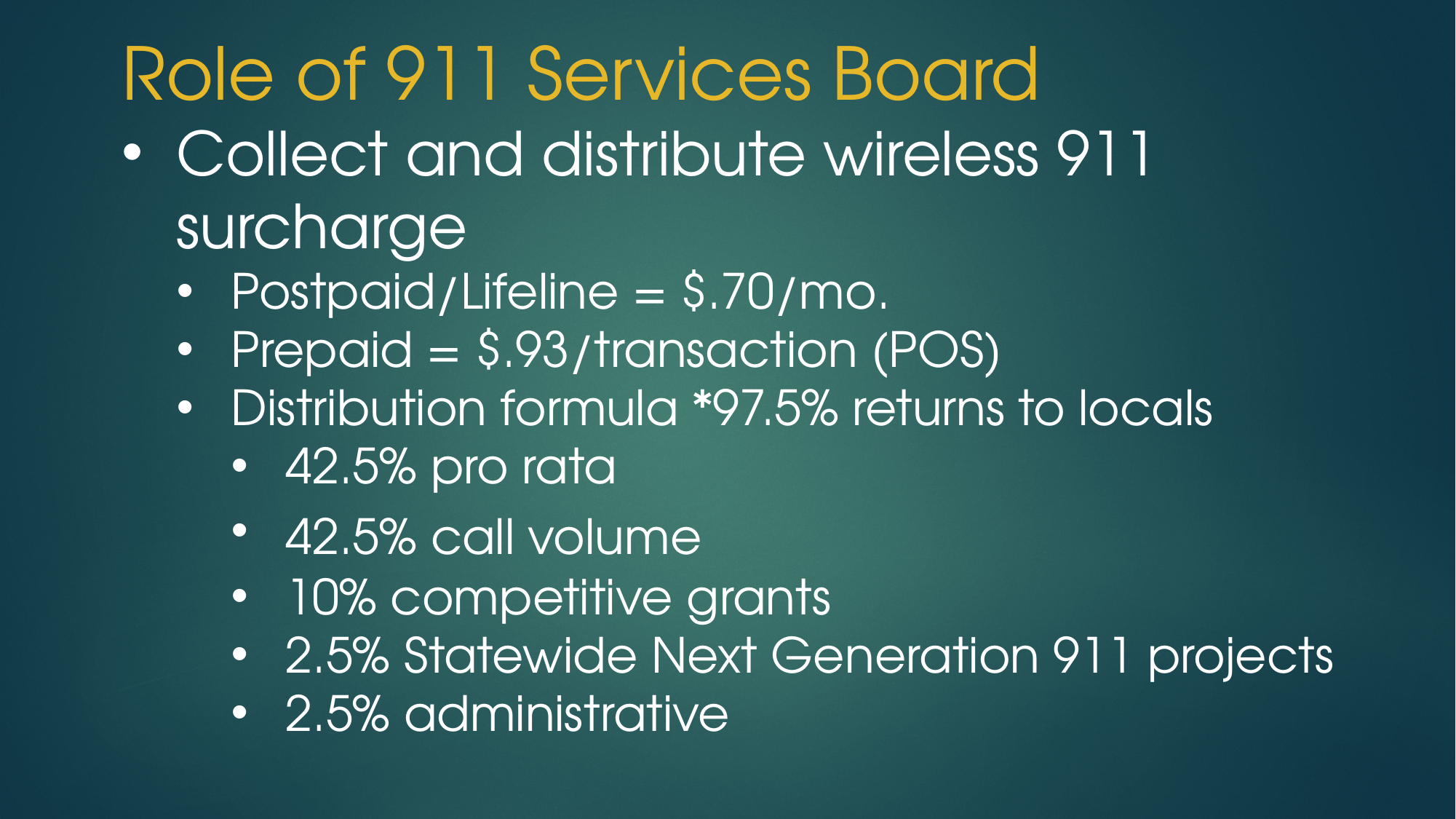

Role of 911 Services Board
Collect and distribute wireless 911 surcharge
Postpaid/Lifeline = $.70/mo.
Prepaid = $.93/transaction (POS)
Distribution formula *97.5% returns to locals
42.5% pro rata
42.5% call volume
10% competitive grants
2.5% Statewide Next Generation 911 projects
2.5% administrative